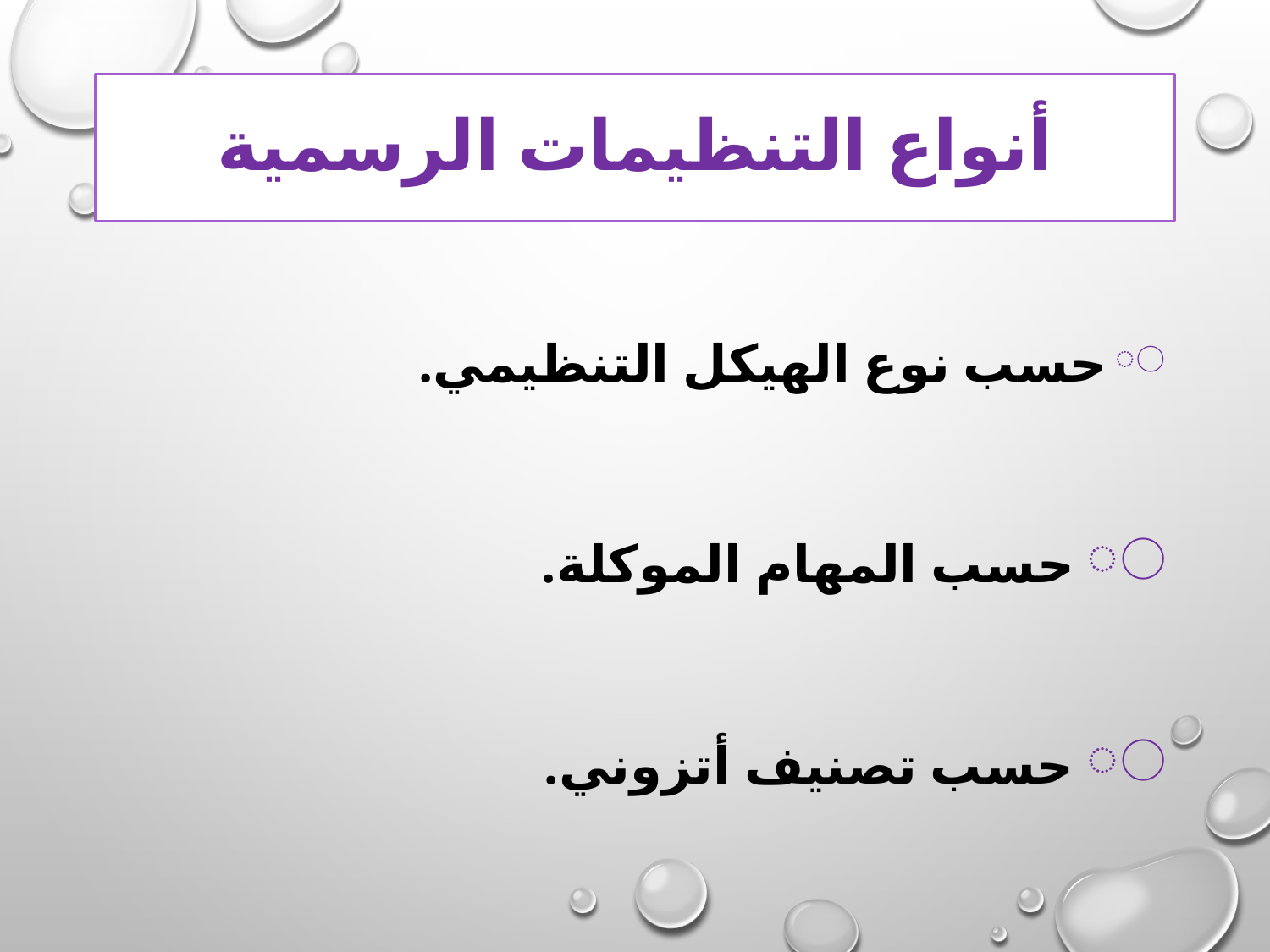

# أنواع التنظيمات الرسمية
 حسب نوع الهيكل التنظيمي.
 حسب المهام الموكلة.
 حسب تصنيف أتزوني.